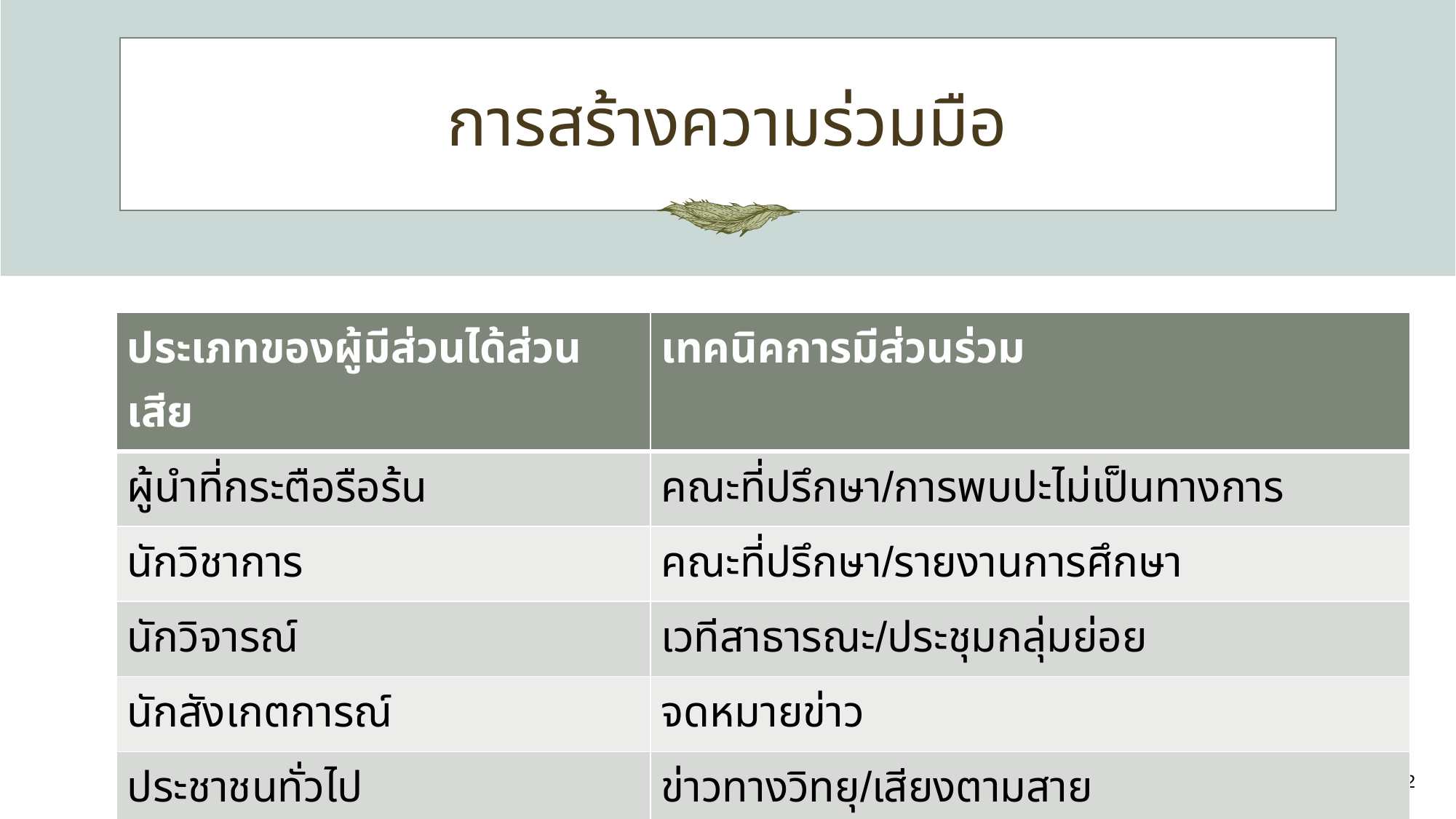

# การสร้างความร่วมมือ
| ประเภทของผู้มีส่วนได้ส่วนเสีย | เทคนิคการมีส่วนร่วม |
| --- | --- |
| ผู้นำที่กระตือรือร้น | คณะที่ปรึกษา/การพบปะไม่เป็นทางการ |
| นักวิชาการ | คณะที่ปรึกษา/รายงานการศึกษา |
| นักวิจารณ์ | เวทีสาธารณะ/ประชุมกลุ่มย่อย |
| นักสังเกตการณ์ | จดหมายข่าว |
| ประชาชนทั่วไป | ข่าวทางวิทยุ/เสียงตามสาย |
22